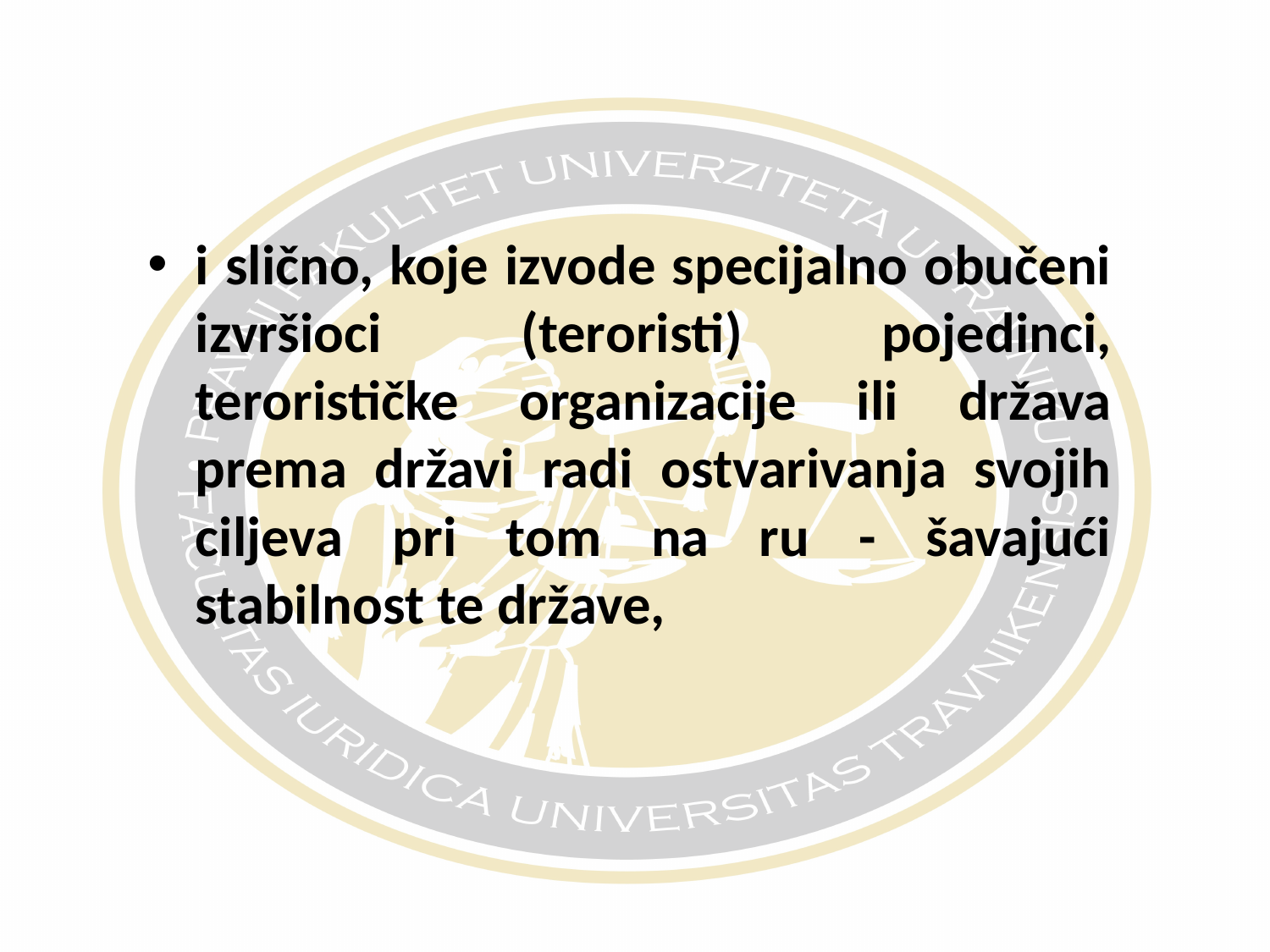

#
i slično, koje izvode specijalno obučeni izvršioci (teroristi) pojedinci, terorističke organizacije ili država prema državi radi ostvarivanja svojih ciljeva pri tom na ru - šavajući stabilnost te države,